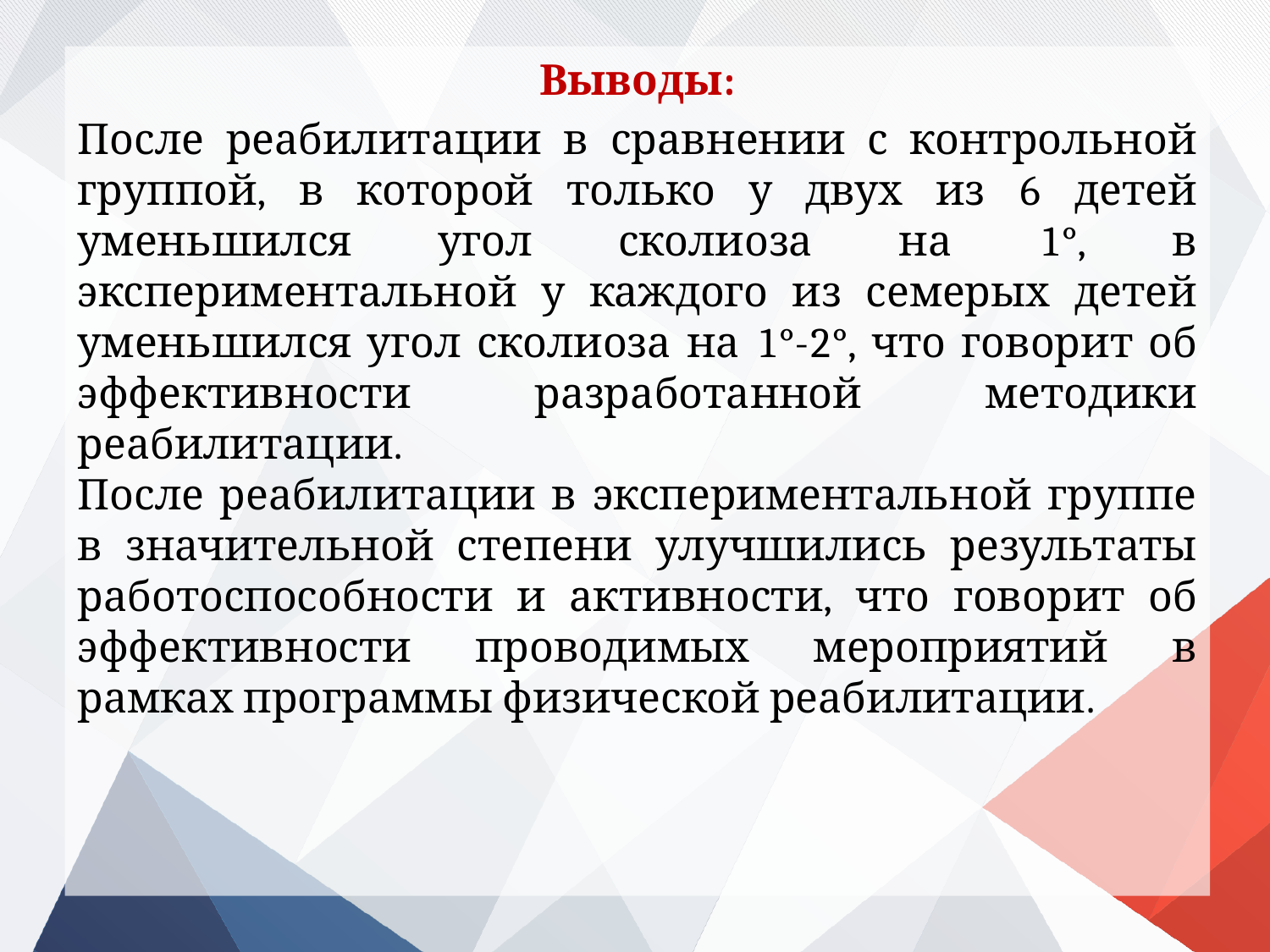

Выводы:
После реабилитации в сравнении с контрольной группой, в которой только у двух из 6 детей уменьшился угол сколиоза на 1°, в экспериментальной у каждого из семерых детей уменьшился угол сколиоза на 1°-2°, что говорит об эффективности разработанной методики реабилитации.
После реабилитации в экспериментальной группе в значительной степени улучшились результаты работоспособности и активности, что говорит об эффективности проводимых мероприятий в рамках программы физической реабилитации.